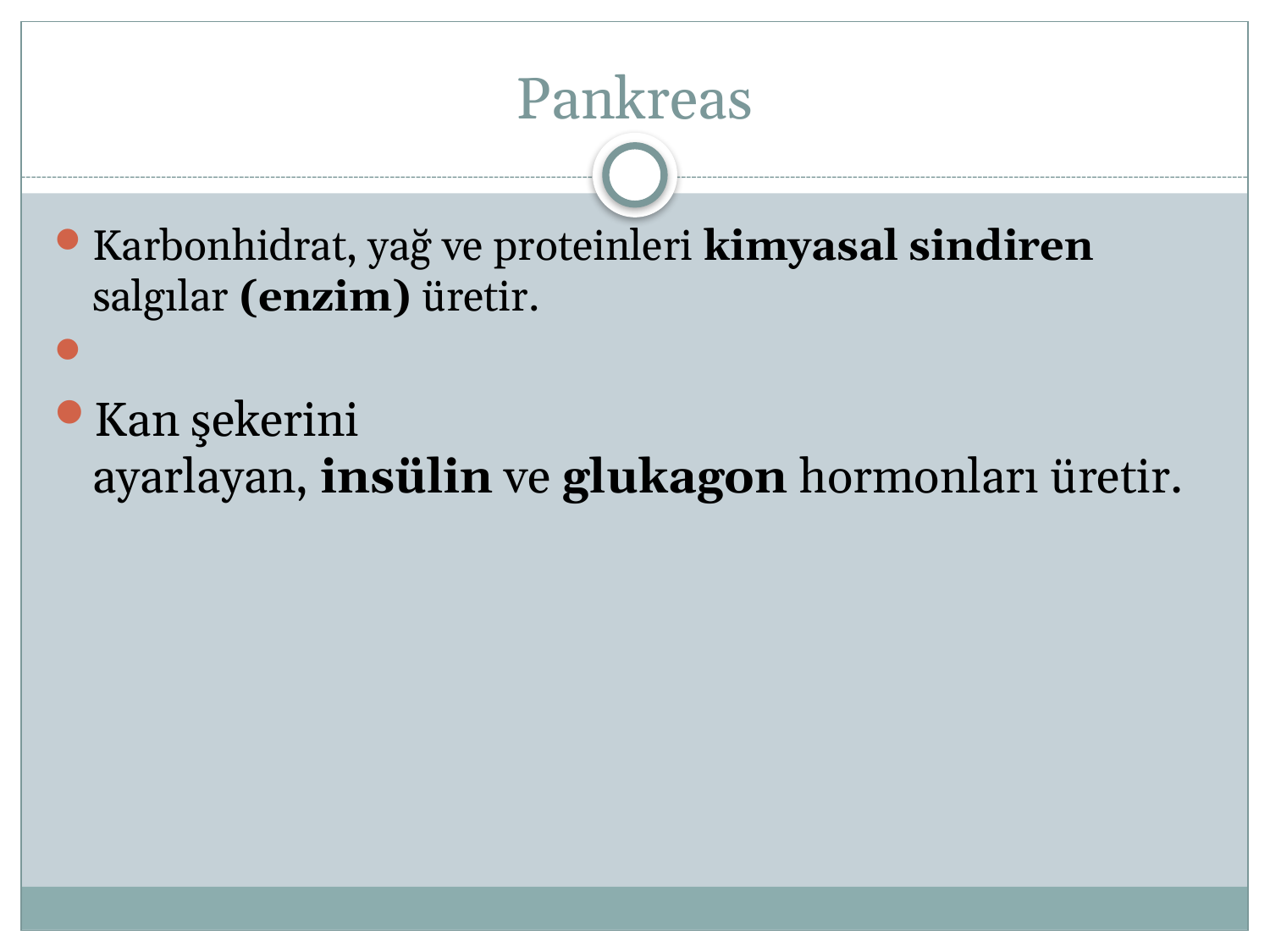

# Pankreas
Karbonhidrat, yağ ve proteinleri kimyasal sindiren  salgılar (enzim) üretir.

Kan şekerini ayarlayan, insülin ve glukagon hormonları üretir.